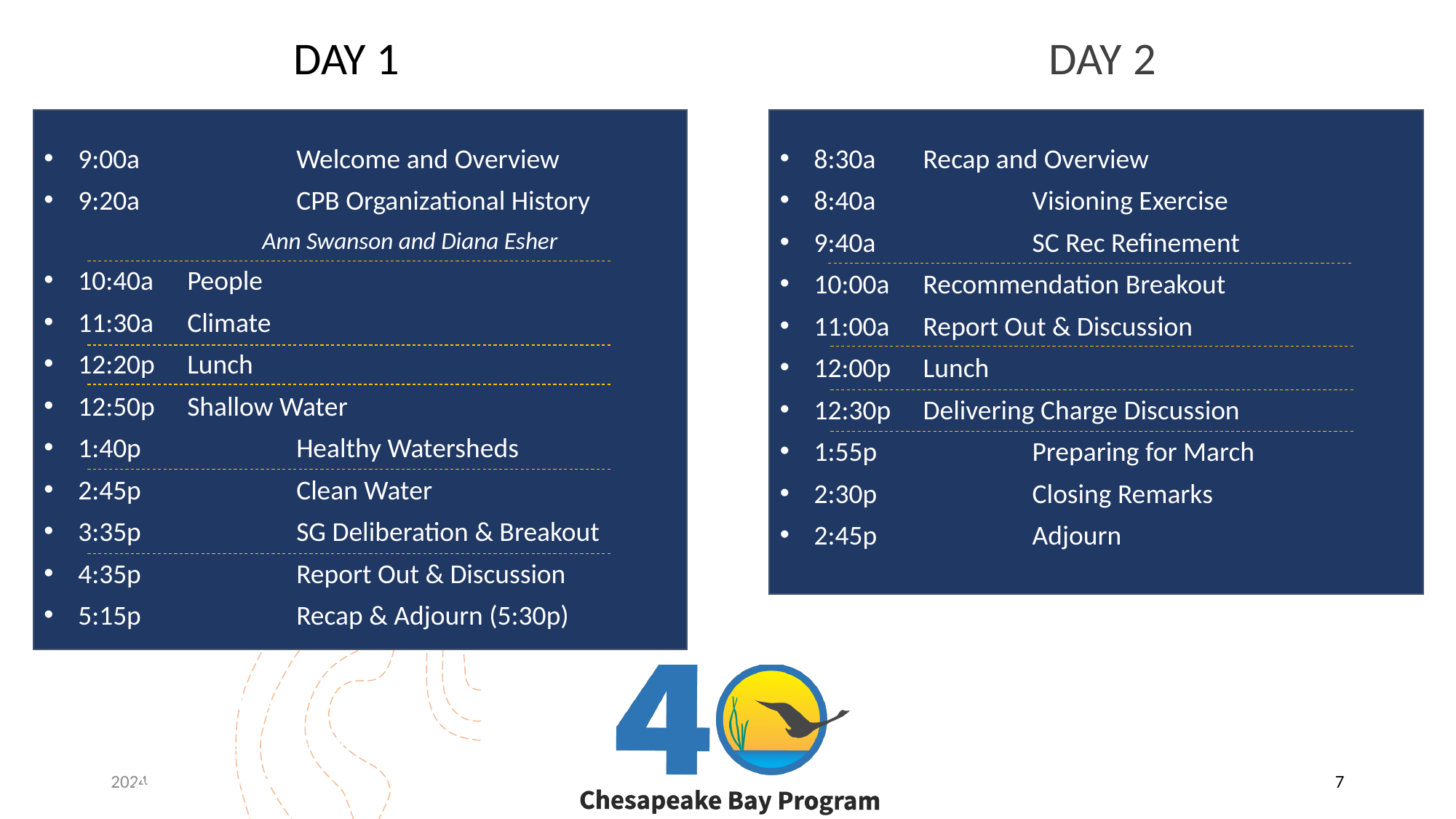

# DAY 1
DAY 2

9:00a		Welcome and Overview
9:20a		CPB Organizational History
Ann Swanson and Diana Esher
10:40a	People
11:30a 	Climate
12:20p	Lunch
12:50p	Shallow Water
1:40p		Healthy Watersheds
2:45p		Clean Water
3:35p		SG Deliberation & Breakout
4:35p		Report Out & Discussion
5:15p		Recap & Adjourn (5:30p)

Virtual Engagement
Chat documentation
AV configuration

8:30a 	Recap and Overview
8:40a		Visioning Exercise
9:40a		SC Rec Refinement
10:00a	Recommendation Breakout
11:00a	Report Out & Discussion
12:00p	Lunch
12:30p	Delivering Charge Discussion
1:55p		Preparing for March
2:30p		Closing Remarks
2:45p		Adjourn
2024
7